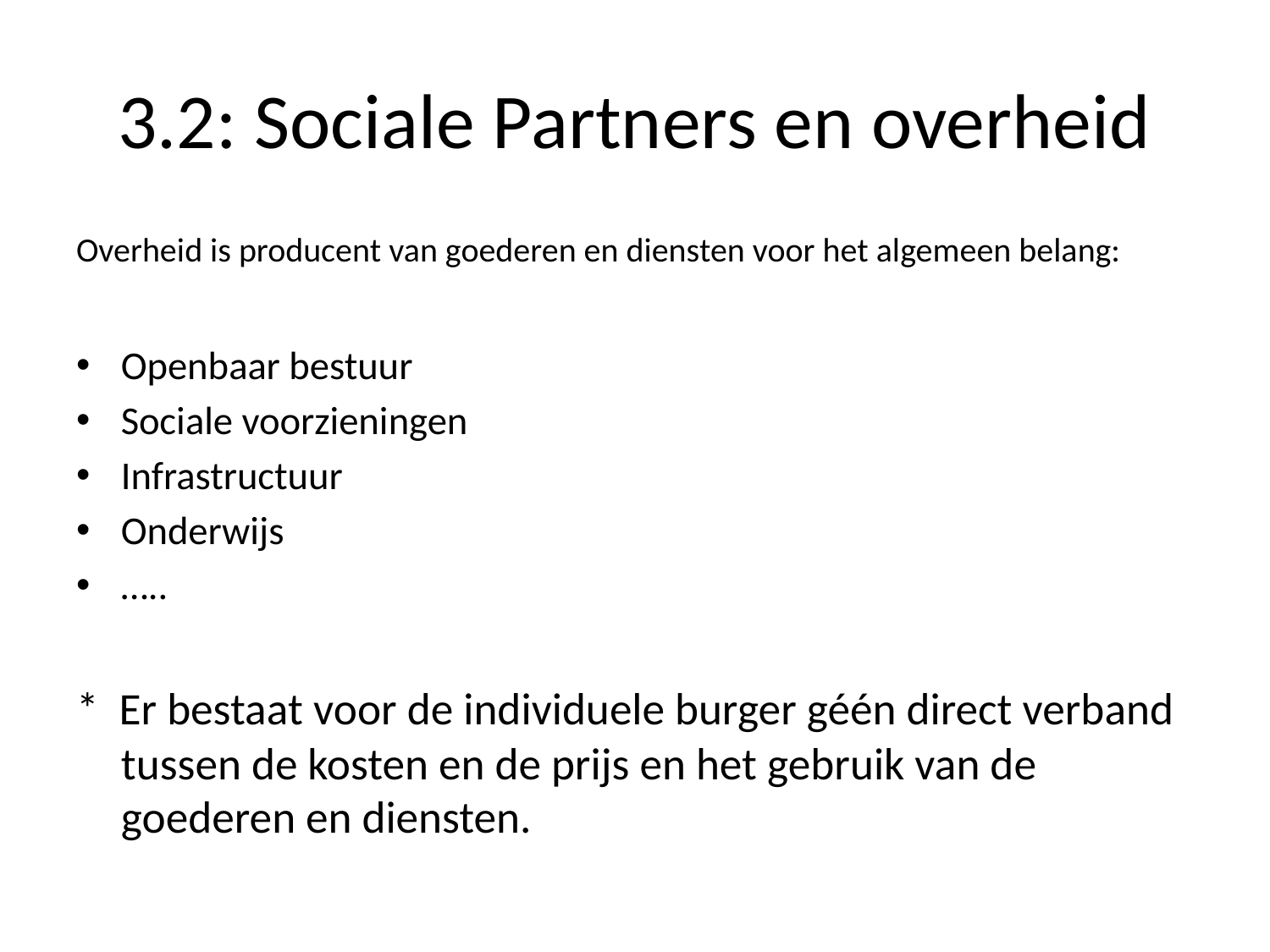

# 3.2: Sociale Partners en overheid
Overheid is producent van goederen en diensten voor het algemeen belang:

Openbaar bestuur
Sociale voorzieningen
Infrastructuur
Onderwijs
…..

*  Er bestaat voor de individuele burger géén direct verband tussen de kosten en de prijs en het gebruik van de goederen en diensten.